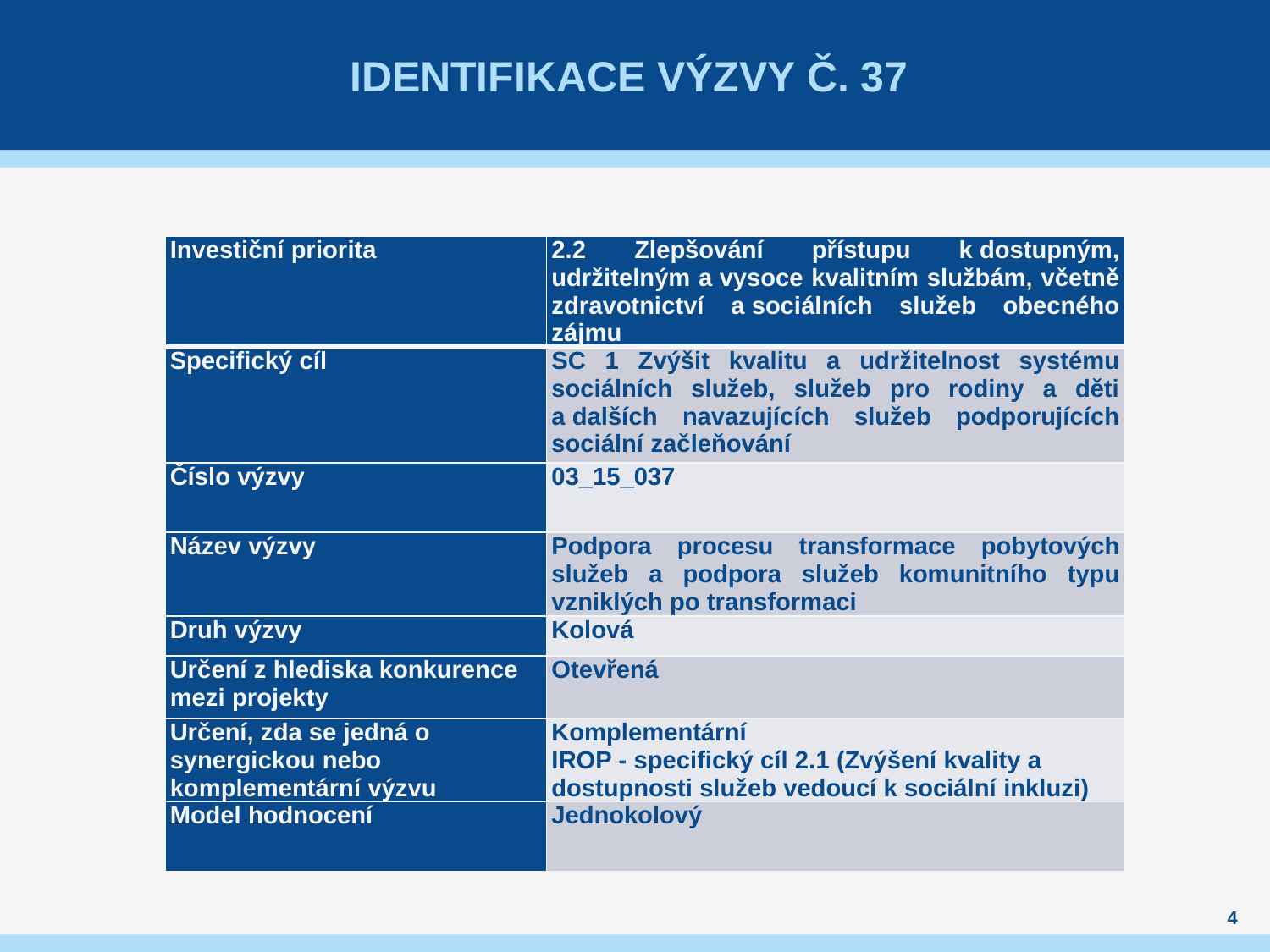

# Identifikace výzvy č. 37
| Investiční priorita | 2.2 Zlepšování přístupu k dostupným, udržitelným a vysoce kvalitním službám, včetně zdravotnictví a sociálních služeb obecného zájmu |
| --- | --- |
| Specifický cíl | SC 1 Zvýšit kvalitu a udržitelnost systému sociálních služeb, služeb pro rodiny a děti a dalších navazujících služeb podporujících sociální začleňování |
| Číslo výzvy | 03\_15\_037 |
| Název výzvy | Podpora procesu transformace pobytových služeb a podpora služeb komunitního typu vzniklých po transformaci |
| Druh výzvy | Kolová |
| Určení z hlediska konkurence mezi projekty | Otevřená |
| Určení, zda se jedná o synergickou nebo komplementární výzvu | Komplementární IROP - specifický cíl 2.1 (Zvýšení kvality a dostupnosti služeb vedoucí k sociální inkluzi) |
| Model hodnocení | Jednokolový |
4